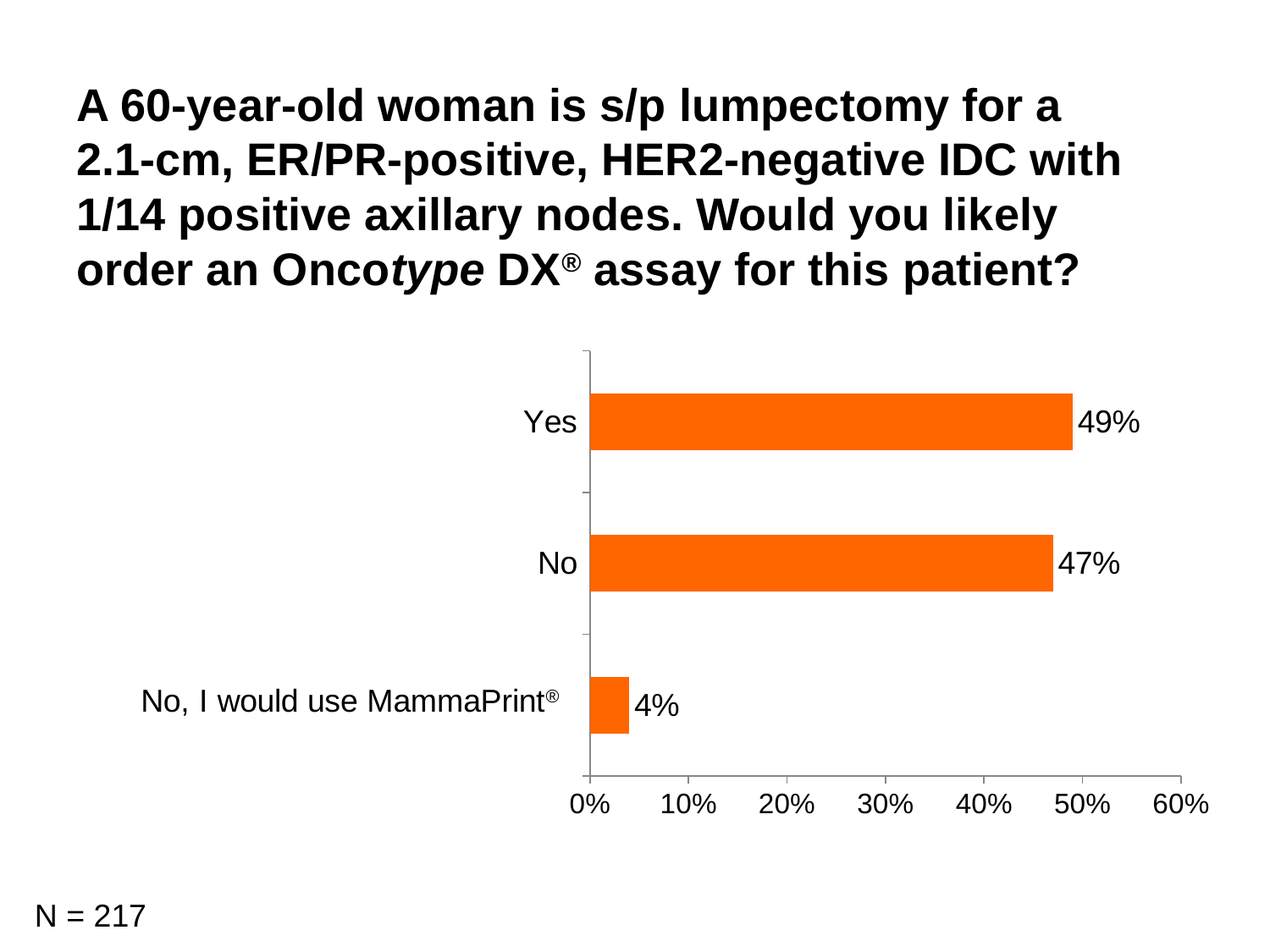

A 60-year-old woman is s/p lumpectomy for a
2.1-cm, ER/PR-positive, HER2-negative IDC with 1/14 positive axillary nodes. Would you likely
order an Oncotype DX® assay for this patient?

### Chart

| Category | Series 1 |
|---|---|
|  | 0.04 |
| No | 0.47 |
| Yes | 0.49 |
N = 217